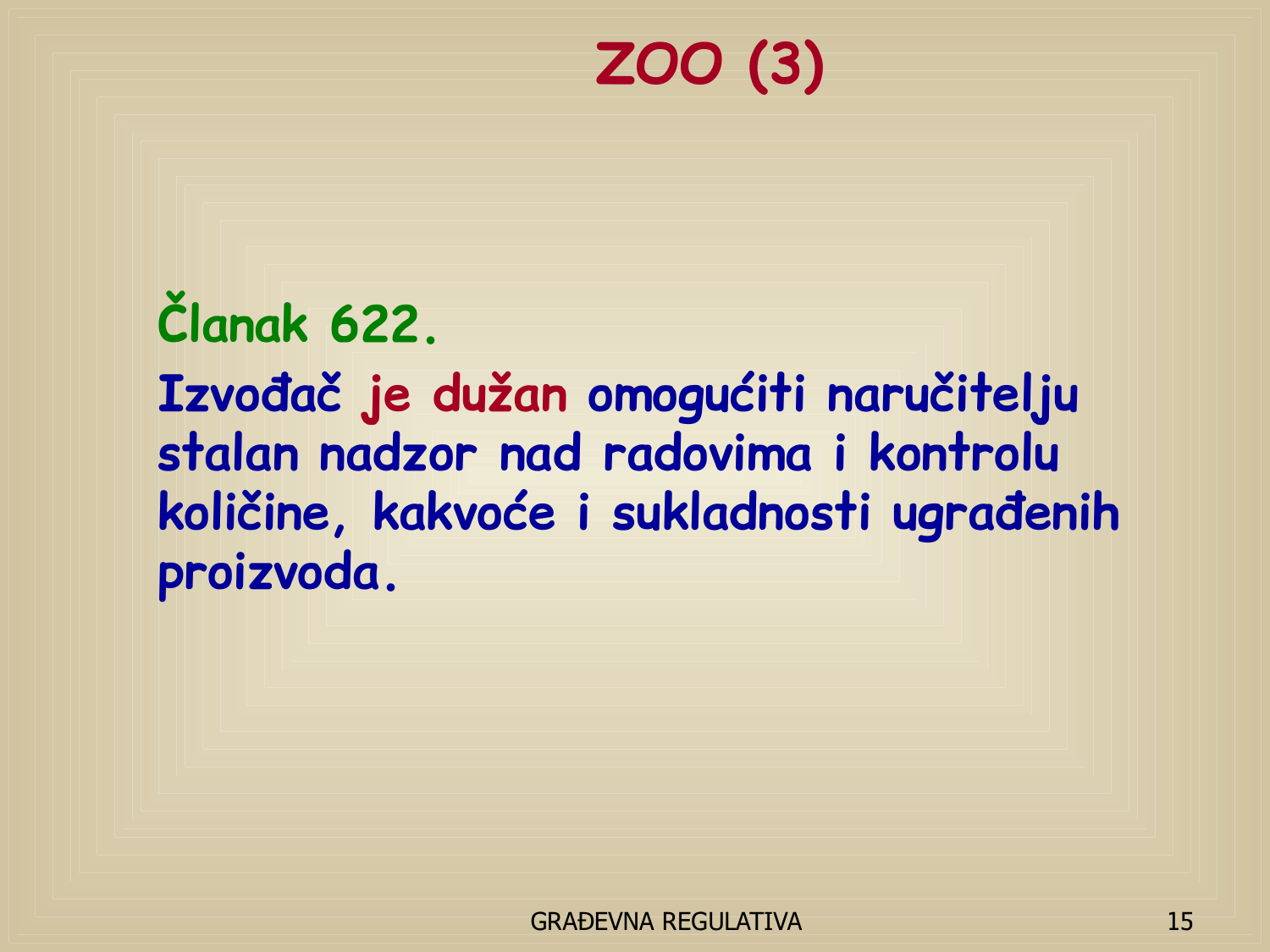

# ZOO (3)
Članak 622.
Izvođač je dužan omogućiti naručitelju stalan nadzor nad radovima i kontrolu količine, kakvoće i sukladnosti ugrađenih proizvoda.
GRAĐEVNA REGULATIVA
15